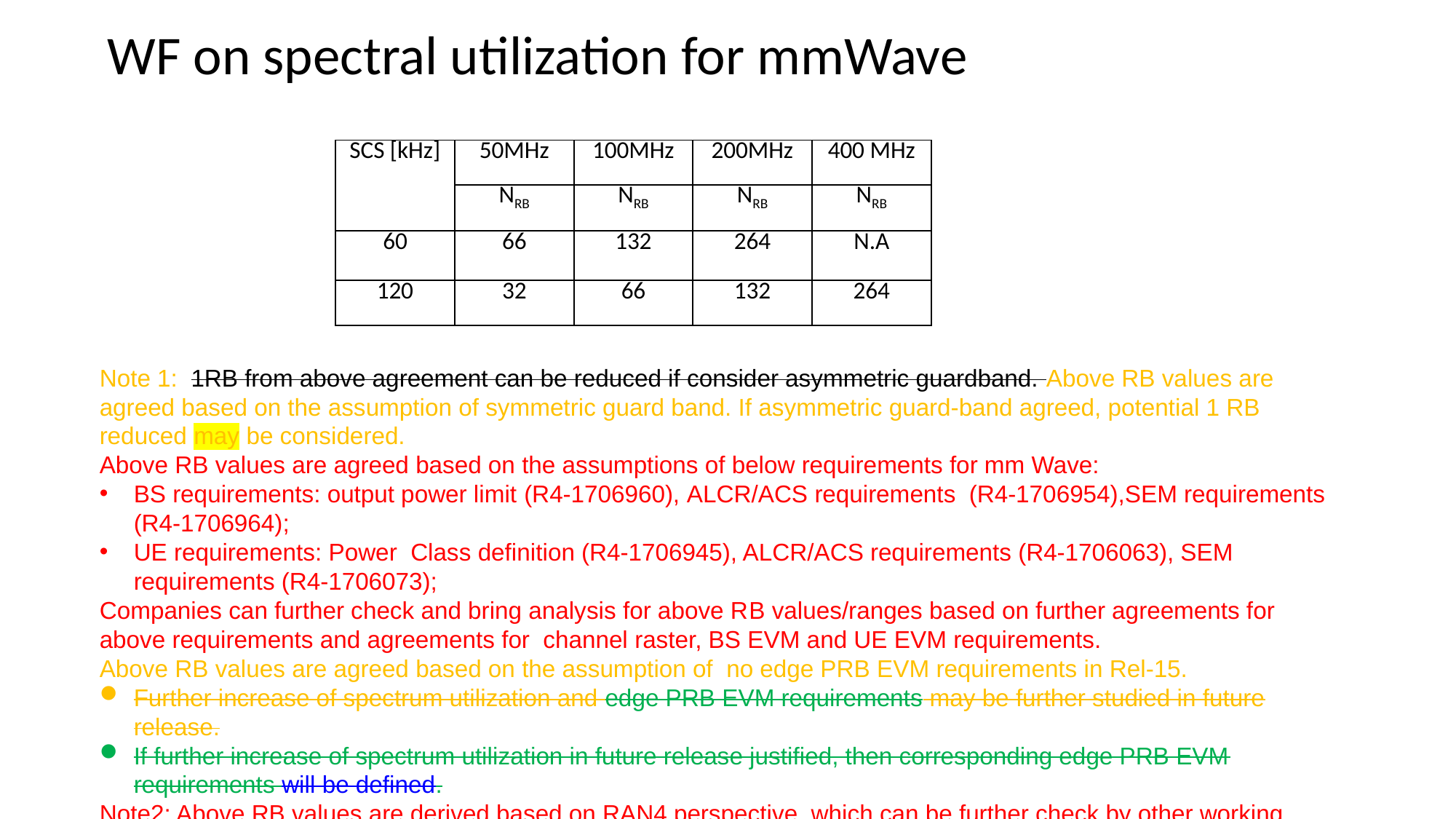

# WF on spectral utilization for mmWave
| SCS [kHz] | 50MHz | 100MHz | 200MHz | 400 MHz |
| --- | --- | --- | --- | --- |
|  | NRB | NRB | NRB | NRB |
| 60 | 66 | 132 | 264 | N.A |
| 120 | 32 | 66 | 132 | 264 |
Note 1:  1RB from above agreement can be reduced if consider asymmetric guardband. Above RB values are agreed based on the assumption of symmetric guard band. If asymmetric guard-band agreed, potential 1 RB reduced may be considered.
Above RB values are agreed based on the assumptions of below requirements for mm Wave:
BS requirements: output power limit (R4-1706960), ALCR/ACS requirements  (R4-1706954),SEM requirements (R4-1706964);
UE requirements: Power  Class definition (R4-1706945), ALCR/ACS requirements (R4-1706063), SEM requirements (R4-1706073);
Companies can further check and bring analysis for above RB values/ranges based on further agreements for above requirements and agreements for  channel raster, BS EVM and UE EVM requirements.
Above RB values are agreed based on the assumption of  no edge PRB EVM requirements in Rel-15.
Further increase of spectrum utilization and edge PRB EVM requirements may be further studied in future release.
If further increase of spectrum utilization in future release justified, then corresponding edge PRB EVM requirements will be defined.
Note2: Above RB values are derived based on RAN4 perspective, which can be further check by other working groups i.e. sub-carrier and RB alignment, and RB allocation restriction for DFT-OFDM waveform